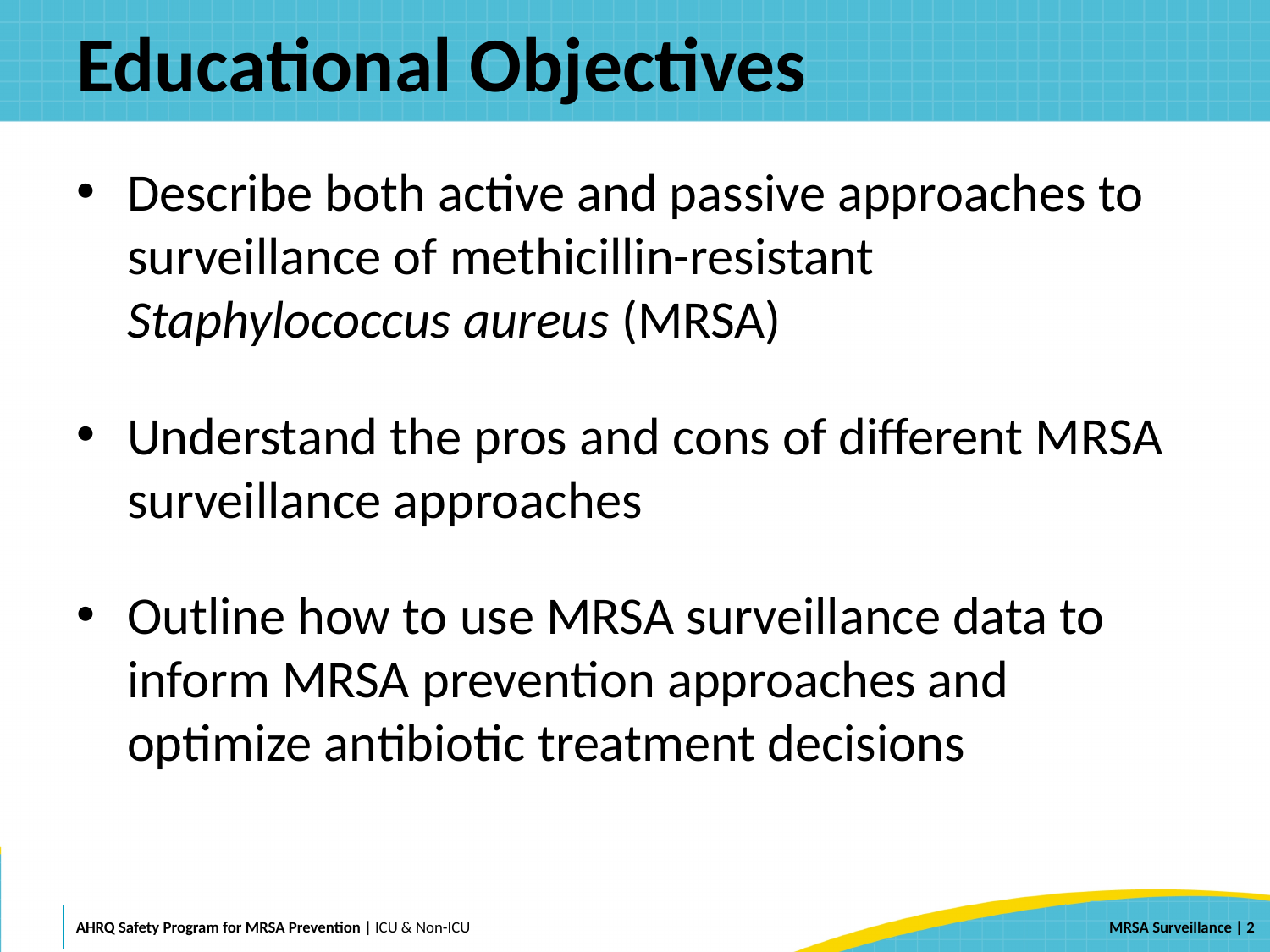

# Educational Objectives
Describe both active and passive approaches to surveillance of methicillin-resistant Staphylococcus aureus (MRSA)
Understand the pros and cons of different MRSA surveillance approaches
Outline how to use MRSA surveillance data to inform MRSA prevention approaches and optimize antibiotic treatment decisions
 | 2